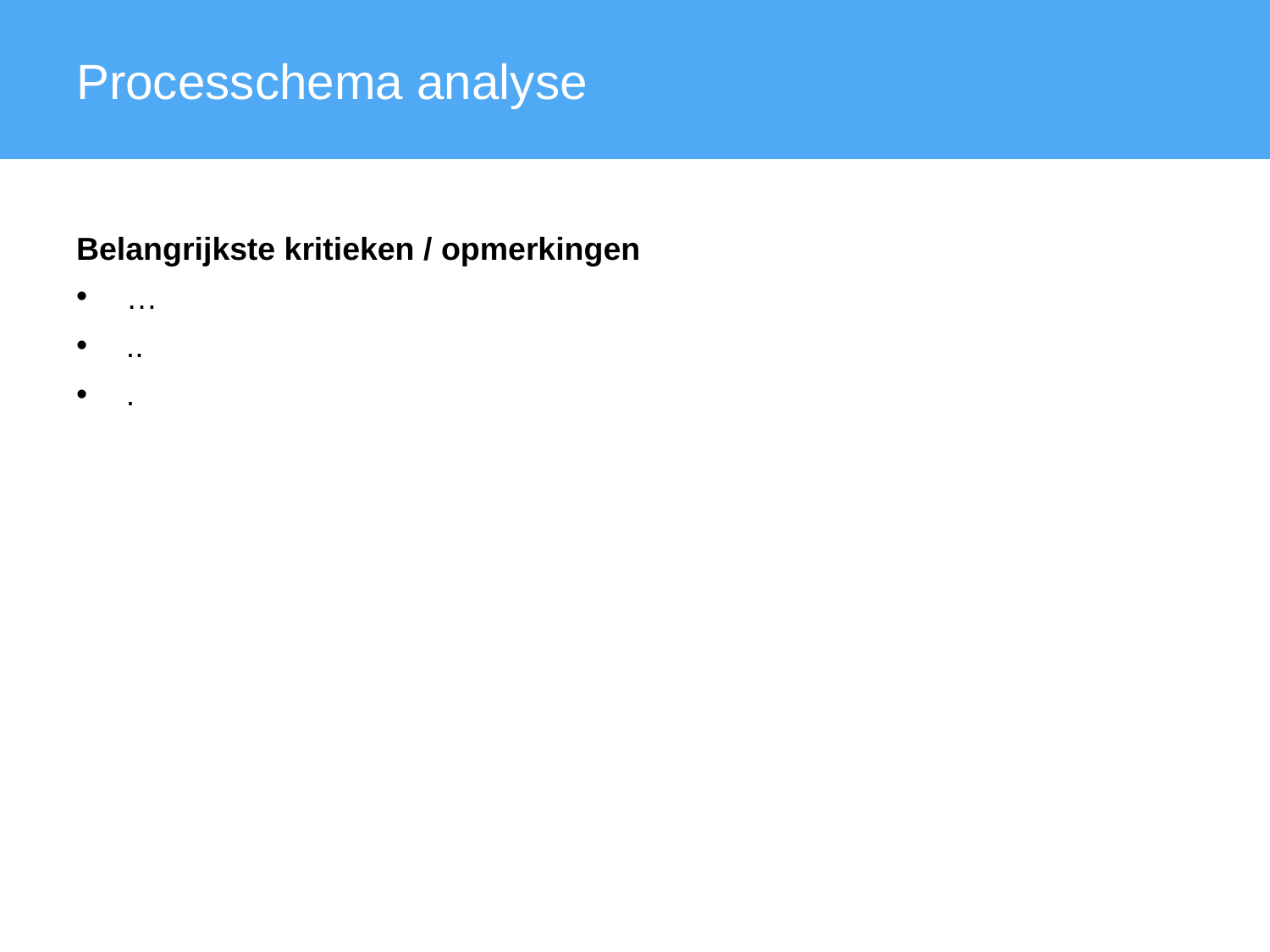

Processchema analyse
Belangrijkste kritieken / opmerkingen
…
..
.